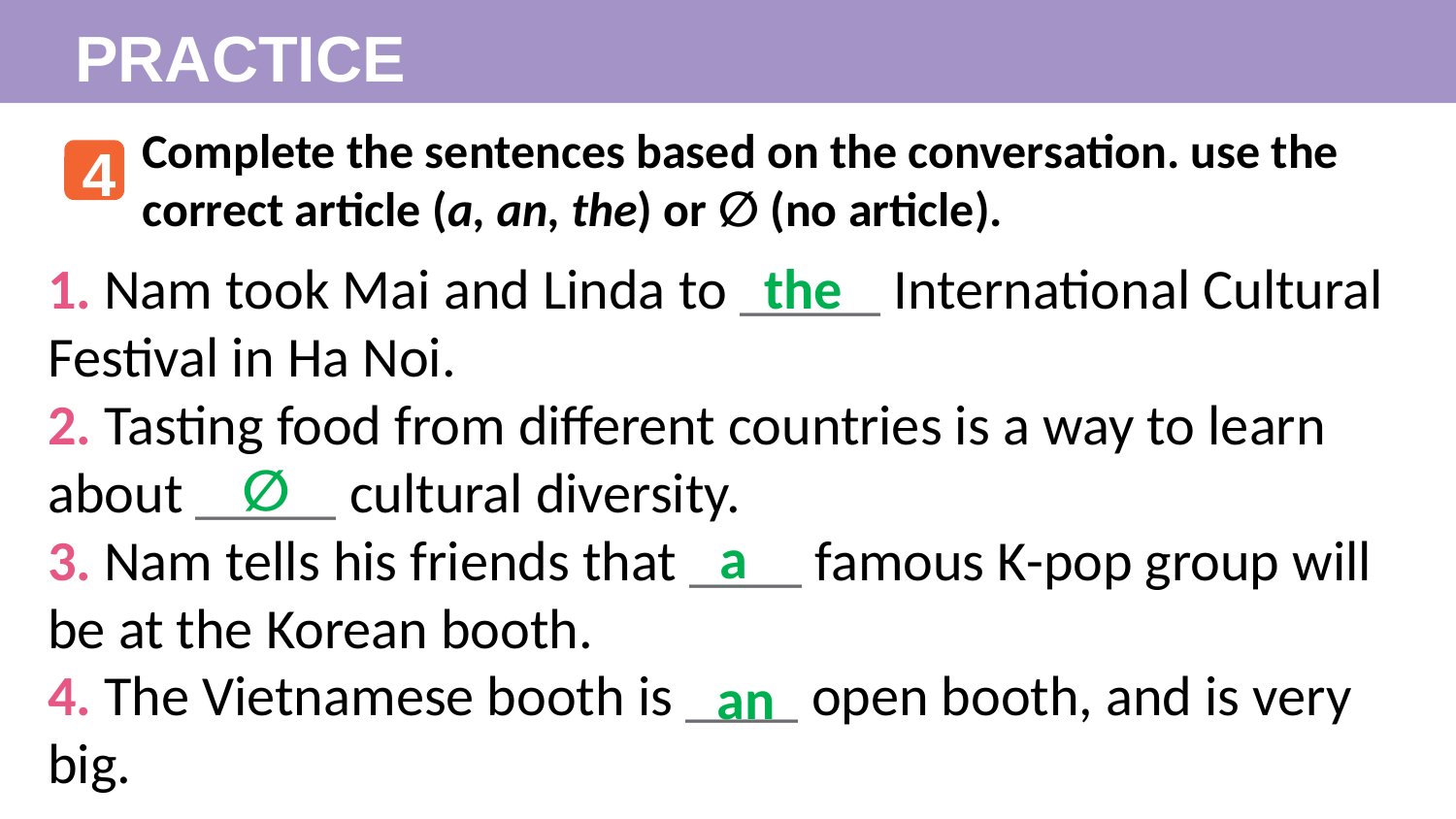

PRACTICE
Complete the sentences based on the conversation. use the correct article (a, an, the) or ∅ (no article).
4

1. Nam took Mai and Linda to _____ International Cultural Festival in Ha Noi.
2. Tasting food from different countries is a way to learn about _____ cultural diversity.
3. Nam tells his friends that ____ famous K-pop group will be at the Korean booth.
4. The Vietnamese booth is ____ open booth, and is very big.
the
∅
a
an